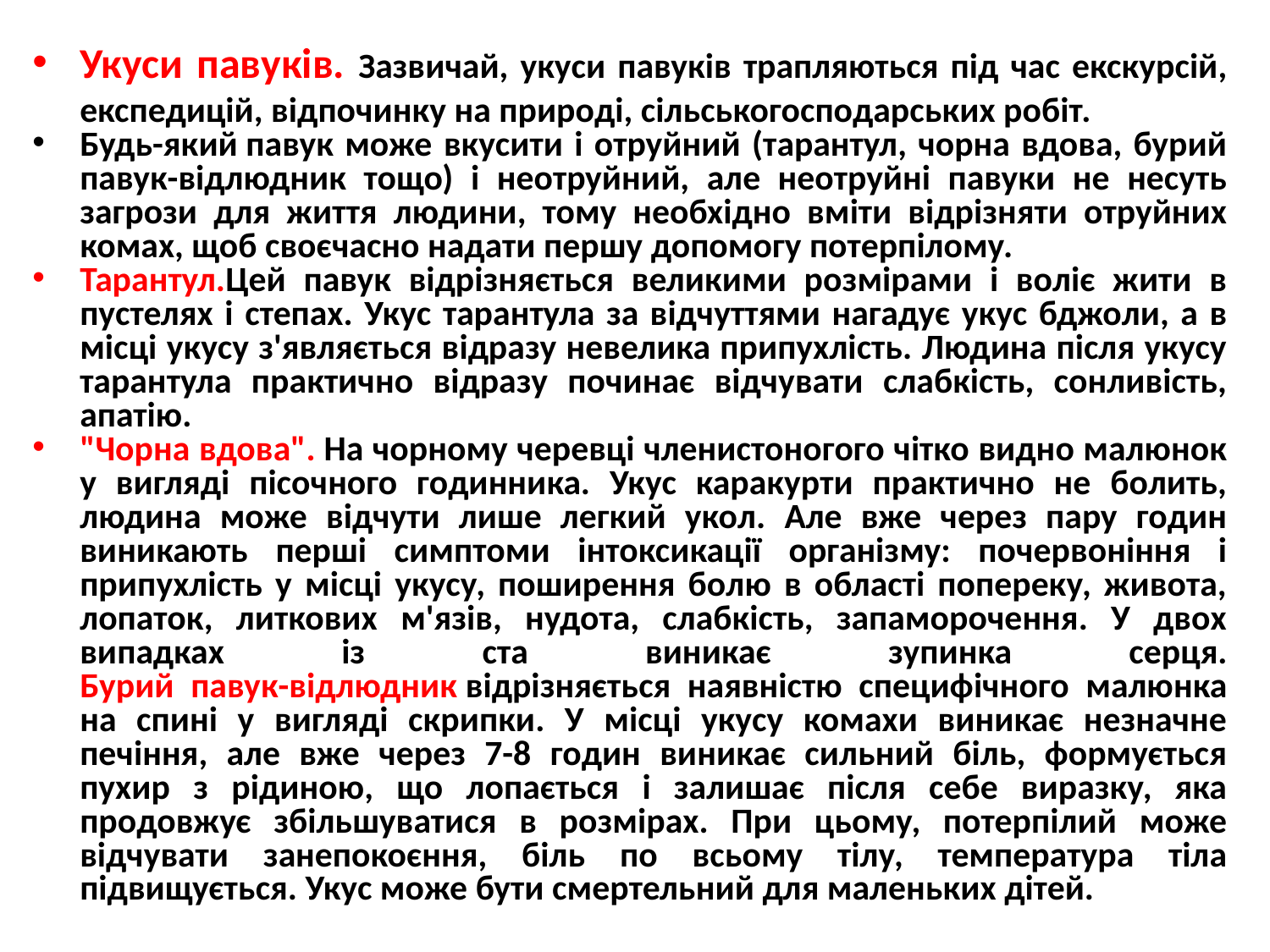

Укуси павуків. Зазвичай, укуси павуків трапляються під час екскурсій, експедицій, відпочинку на природі, сільськогосподарських робіт.
Будь-який павук може вкусити і отруйний (тарантул, чорна вдова, бурий павук-відлюдник тощо) і неотруйний, але неотруйні павуки не несуть загрози для життя людини, тому необхідно вміти відрізняти отруйних комах, щоб своєчасно надати першу допомогу потерпілому.
Тарантул.Цей павук відрізняється великими розмірами і воліє жити в пустелях і степах. Укус тарантула за відчуттями нагадує укус бджоли, а в місці укусу з'являється відразу невелика припухлість. Людина після укусу тарантула практично відразу починає відчувати слабкість, сонливість, апатію.
"Чорна вдова". На чорному черевці членистоногого чітко видно малюнок у вигляді пісочного годинника. Укус каракурти практично не болить, людина може відчути лише легкий укол. Але вже через пару годин виникають перші симптоми інтоксикації організму: почервоніння і припухлість у місці укусу, поширення болю в області попереку, живота, лопаток, литкових м'язів, нудота, слабкість, запаморочення. У двох випадках із ста виникає зупинка серця.
Бурий павук-відлюдник відрізняється наявністю специфічного малюнка на спині у вигляді скрипки. У місці укусу комахи виникає незначне печіння, але вже через 7-8 годин виникає сильний біль, формується пухир з рідиною, що лопається і залишає після себе виразку, яка продовжує збільшуватися в розмірах. При цьому, потерпілий може відчувати занепокоєння, біль по всьому тілу, температура тіла підвищується. Укус може бути смертельний для маленьких дітей.